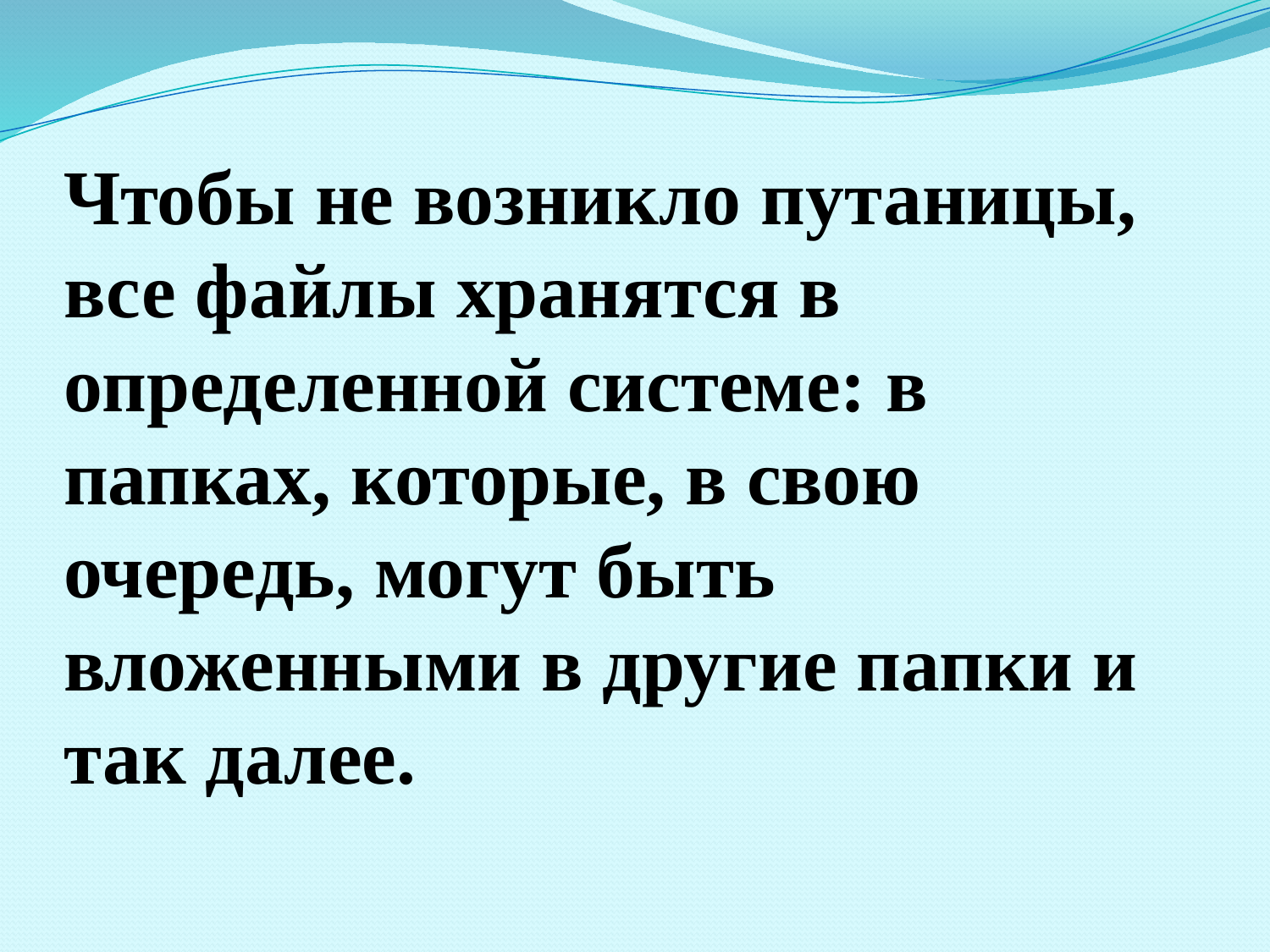

# Чтобы не возникло путаницы, все файлы хранятся в определенной системе: в папках, которые, в свою очередь, могут быть вложенными в другие папки и так далее.